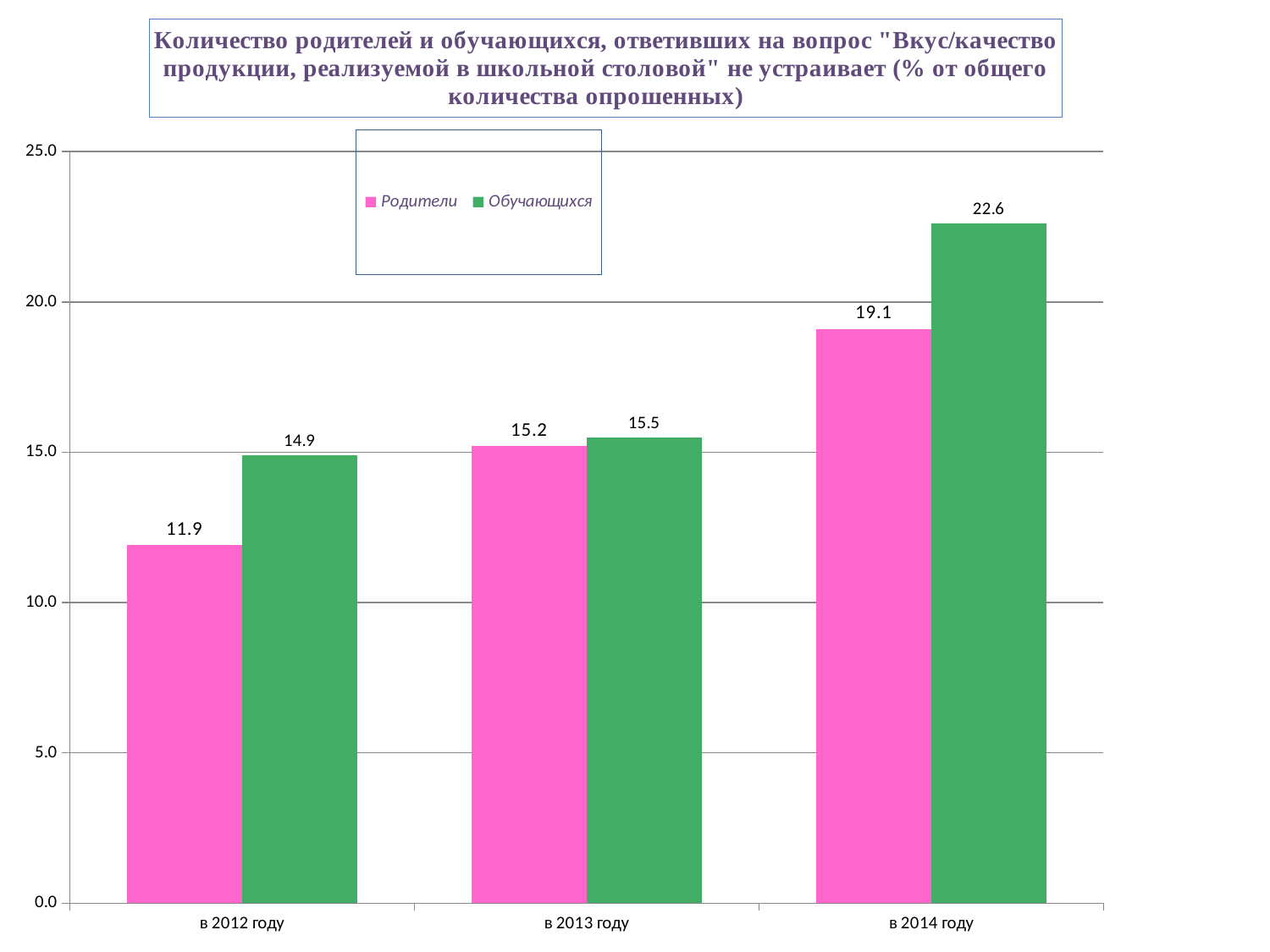

### Chart: Количество родителей и обучающихся, ответивших на вопрос "Вкус/качество продукции, реализуемой в школьной столовой" не устраивает (% от общего количества опрошенных)

| Category | Обучающихся | Родители |
|---|---|---|
| в 2012 году | 14.9 | 11.9 |
| в 2013 году | 15.5 | 15.2 |
| в 2014 году | 22.6 | 19.1 |